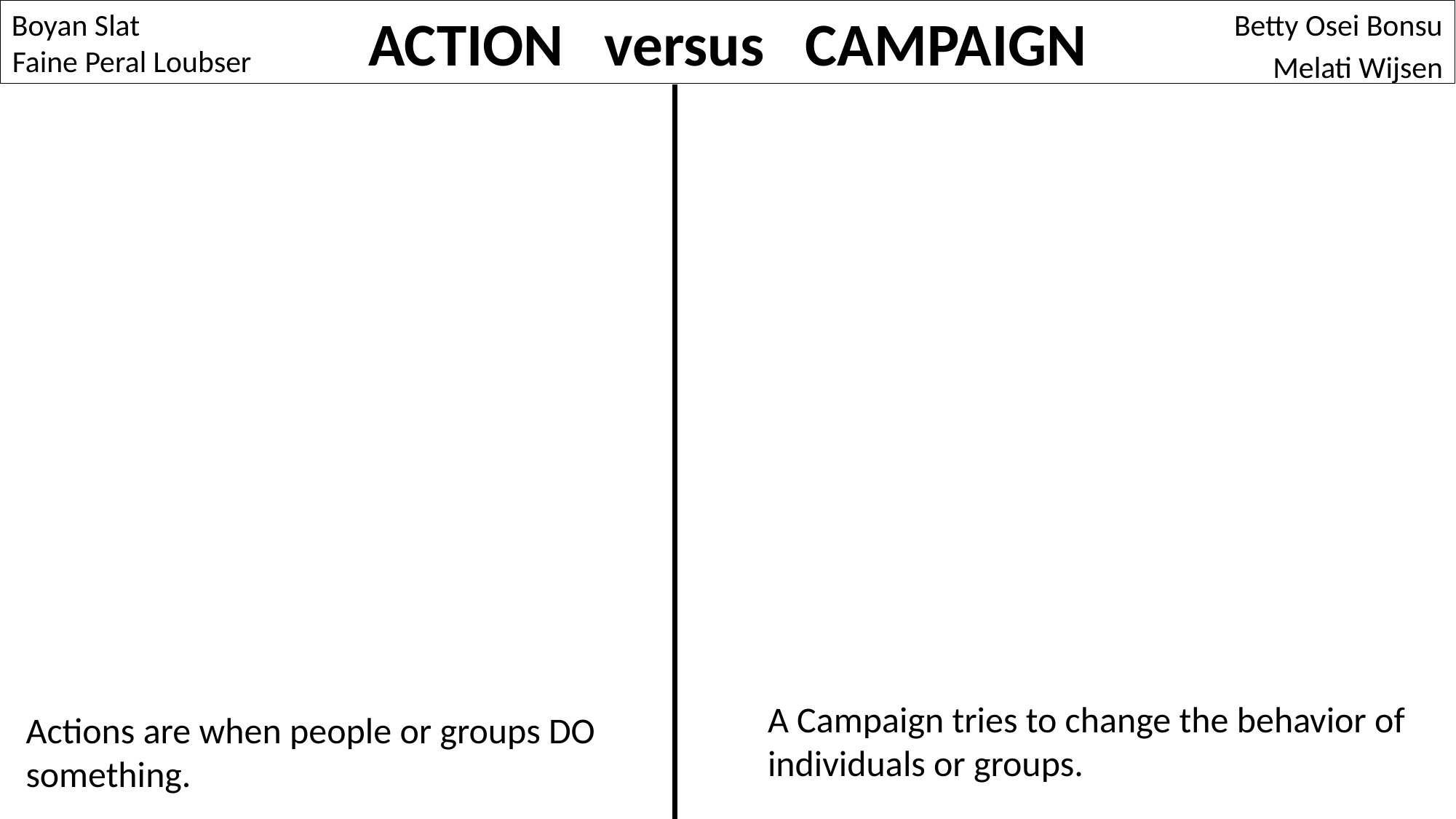

Boyan Slat
ACTION   versus   CAMPAIGN
Betty Osei Bonsu
Faine Peral Loubser
Melati Wijsen
A Campaign tries to change the behavior of individuals or groups.
Actions are when people or groups DO something.